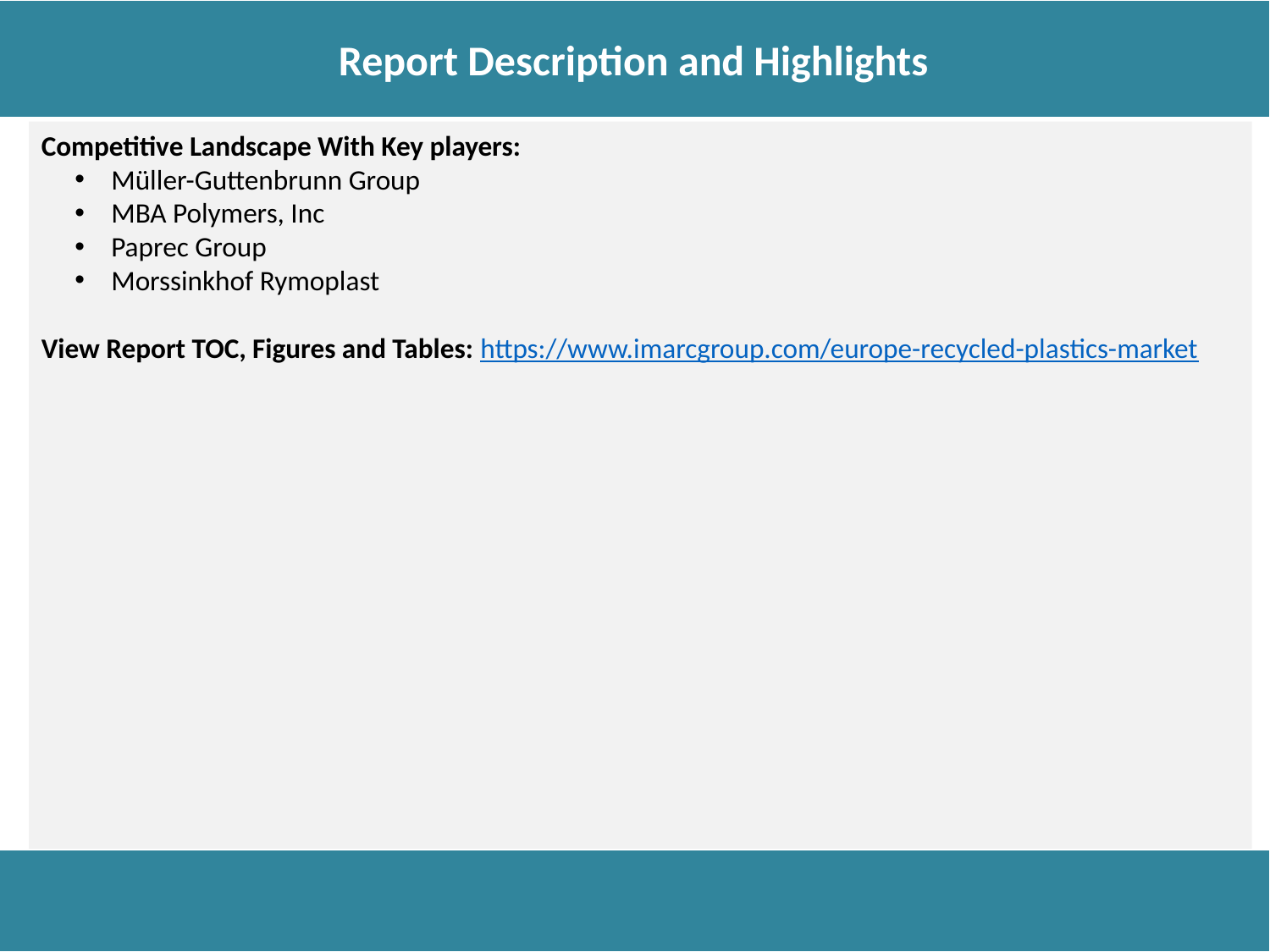

Report Description and Highlights

Report Description

Competitive Landscape With Key players:
 Müller-Guttenbrunn Group
 MBA Polymers, Inc
 Paprec Group
 Morssinkhof Rymoplast

View Report TOC, Figures and Tables: https://www.imarcgroup.com/europe-recycled-plastics-market